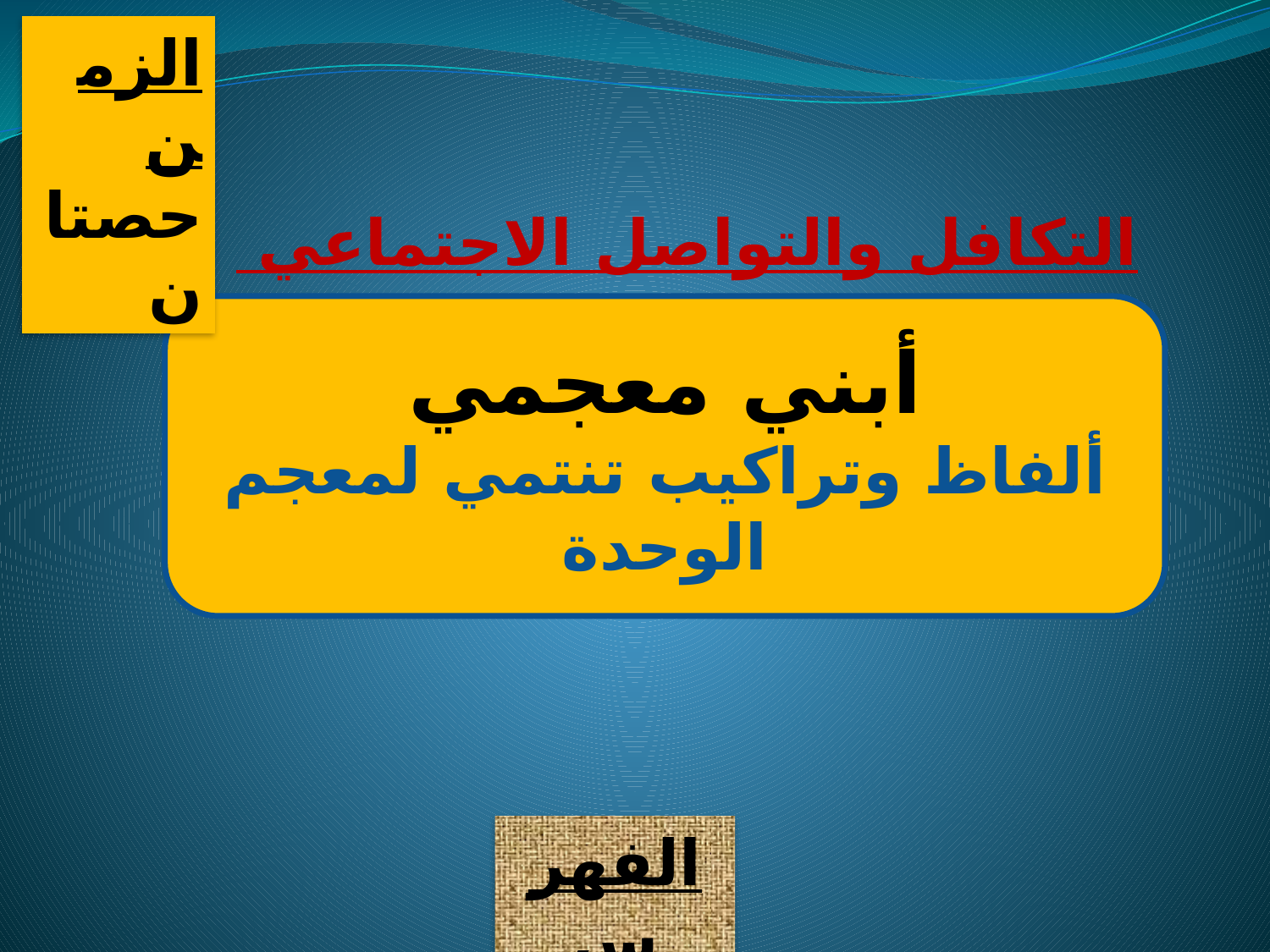

الزمن
حصتان
التكافل والتواصل الاجتماعي
أبني معجمي
ألفاظ وتراكيب تنتمي لمعجم الوحدة
الفهرس